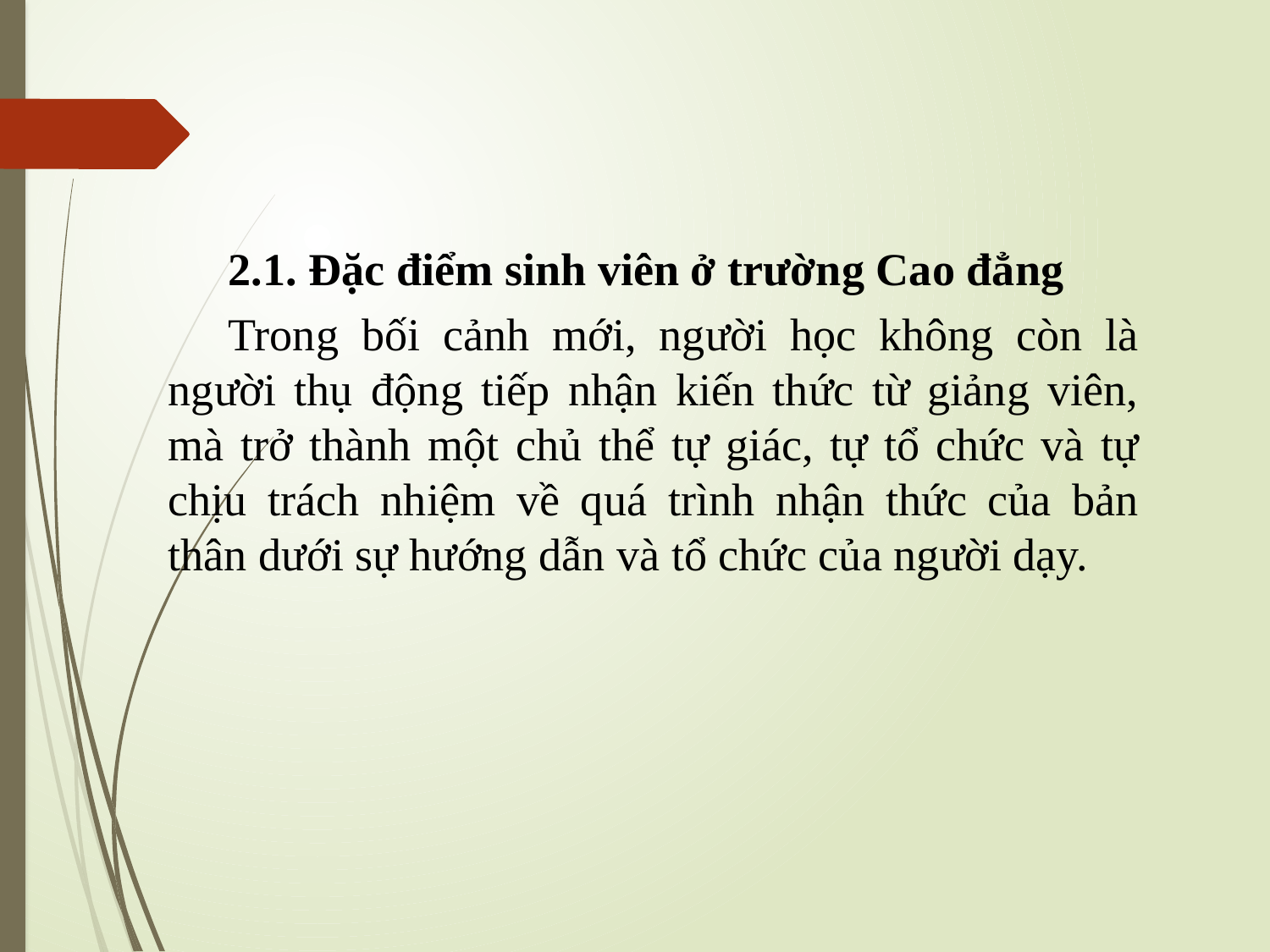

2.1. Đặc điểm sinh viên ở trường Cao đẳng
Trong bối cảnh mới, người học không còn là người thụ động tiếp nhận kiến thức từ giảng viên, mà trở thành một chủ thể tự giác, tự tổ chức và tự chịu trách nhiệm về quá trình nhận thức của bản thân dưới sự hướng dẫn và tổ chức của người dạy.